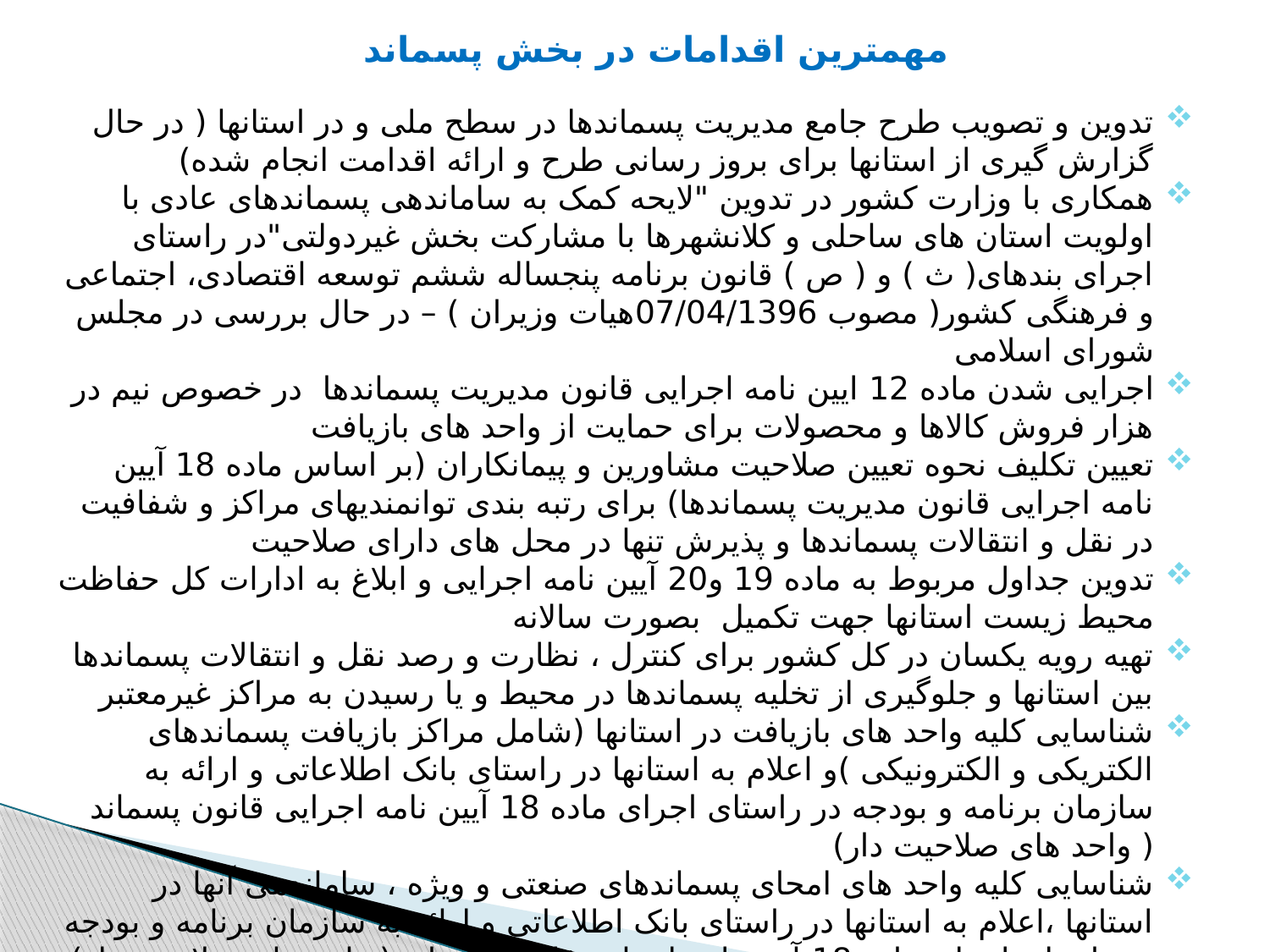

مهمترین اقدامات در بخش پسماند
تدوین و تصویب طرح جامع مدیریت پسماندها در سطح ملی و در استانها ( در حال گزارش گیری از استانها برای بروز رسانی طرح و ارائه اقدامت انجام شده)
همکاری با وزارت کشور در تدوین "لایحه کمک به ساماندهی پسماندهای عادی با اولویت استان های ساحلی و کلانشهرها با مشارکت بخش غیردولتی"در راستای اجرای بندهای( ث ) و ( ص ) قانون برنامه پنجساله ششم توسعه اقتصادی، اجتماعی و فرهنگی کشور( مصوب 07/04/1396هیات وزیران ) – در حال بررسی در مجلس شورای اسلامی
اجرایی شدن ماده 12 ایین نامه اجرایی قانون مدیریت پسماندها  در خصوص نیم در هزار فروش کالاها و محصولات برای حمایت از واحد های بازیافت
تعیین تکلیف نحوه تعیین صلاحیت مشاورین و پیمانکاران (بر اساس ماده 18 آیین نامه اجرایی قانون مدیریت پسماندها) برای رتبه بندی توانمندیهای مراکز و شفافیت در نقل و انتقالات پسماندها و پذیرش تنها در محل های دارای صلاحیت
تدوین جداول مربوط به ماده 19 و20 آیین نامه اجرایی و ابلاغ به ادارات کل حفاظت محیط زیست استانها جهت تکمیل  بصورت سالانه
تهیه رویه یکسان در کل کشور برای کنترل ، نظارت و رصد نقل و انتقالات پسماندها بین استانها و جلوگیری از تخلیه پسماندها در محیط و یا رسیدن به مراکز غیرمعتبر
شناسایی کلیه واحد های بازیافت در استانها (شامل مراکز بازیافت پسماندهای الکتریکی و الکترونیکی )و اعلام به استانها در راستای بانک اطلاعاتی و ارائه به سازمان برنامه و بودجه در راستای اجرای ماده 18 آیین نامه اجرایی قانون پسماند ( واحد های صلاحیت دار)
شناسایی کلیه واحد های امحای پسماندهای صنعتی و ویژه ، ساماندهی آنها در استانها ،اعلام به استانها در راستای بانک اطلاعاتی و ارائه به سازمان برنامه و بودجه در راستای اجرای ماده 18 آیین نامه اجرایی قانون پسماند ( واحد های صلاحیت دار)